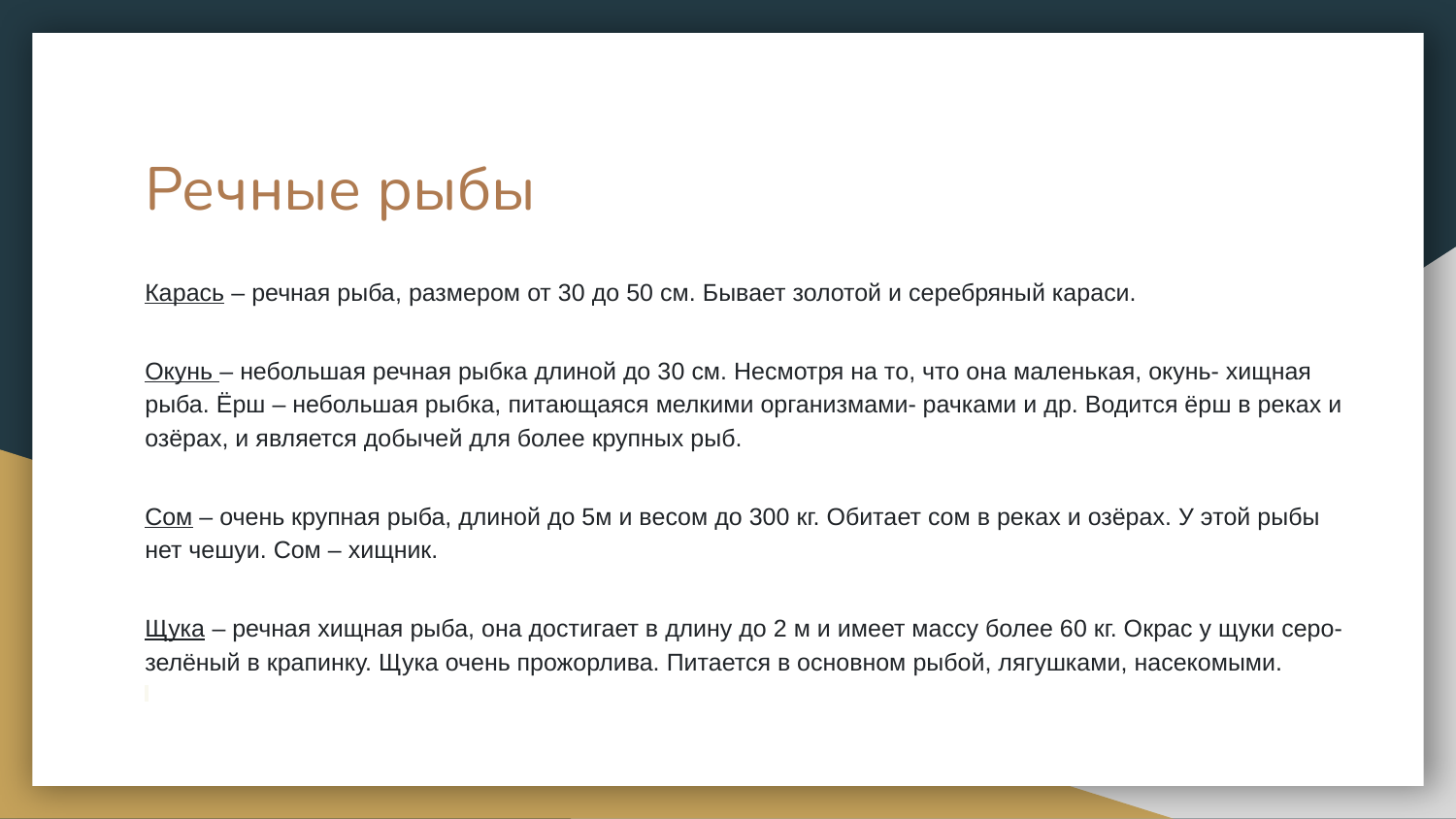

# Речные рыбы
Карась – речная рыба, размером от 30 до 50 см. Бывает золотой и серебряный караси.

Окунь – небольшая речная рыбка длиной до 30 см. Несмотря на то, что она маленькая, окунь- хищная рыба. Ёрш – небольшая рыбка, питающаяся мелкими организмами- рачками и др. Водится ёрш в реках и озёрах, и является добычей для более крупных рыб.

Сом – очень крупная рыба, длиной до 5м и весом до 300 кг. Обитает сом в реках и озёрах. У этой рыбы нет чешуи. Сом – хищник.

Щука – речная хищная рыба, она достигает в длину до 2 м и имеет массу более 60 кг. Окрас у щуки серо-зелёный в крапинку. Щука очень прожорлива. Питается в основном рыбой, лягушками, насекомыми.